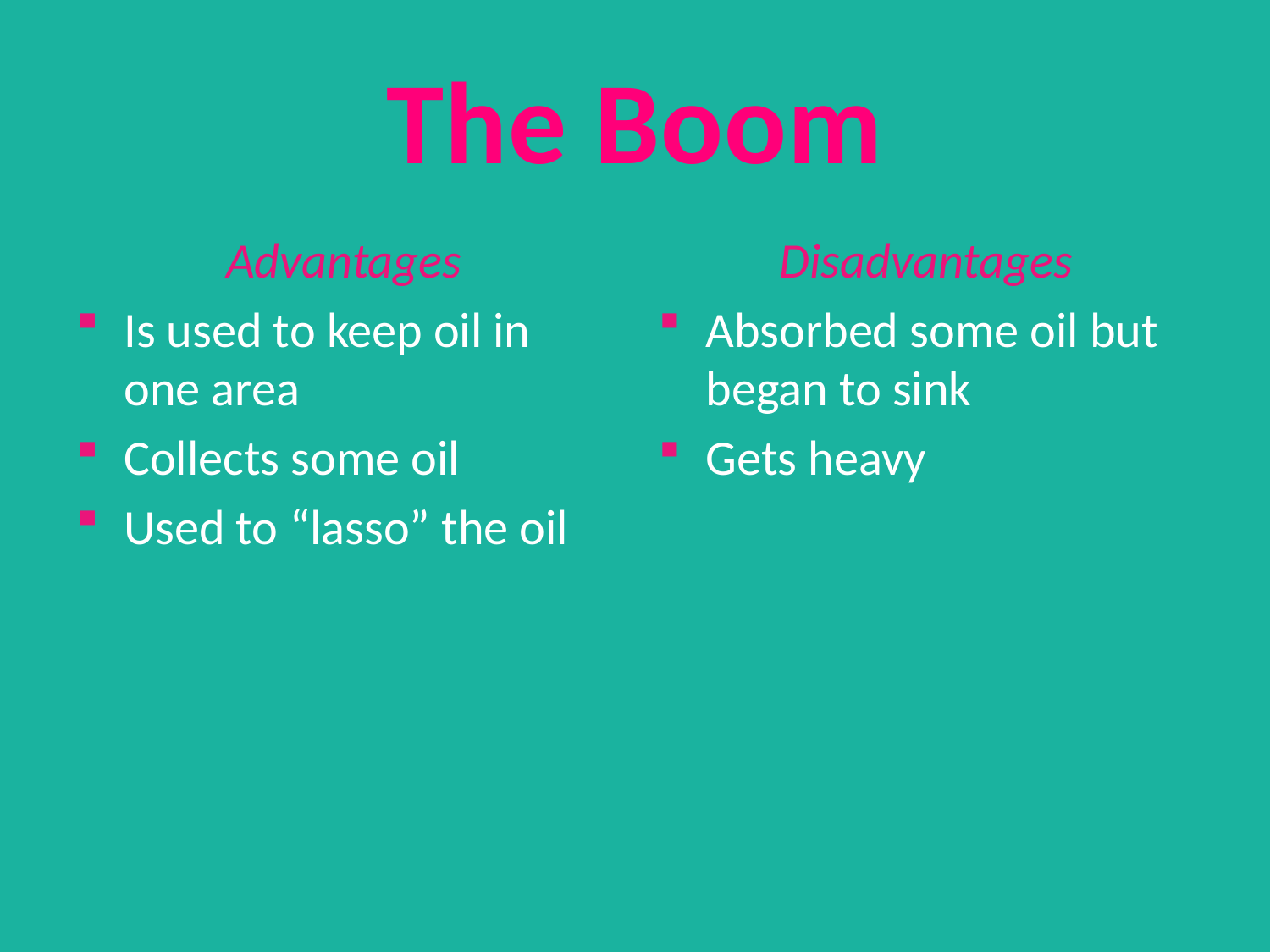

# The Boom
Advantages
Is used to keep oil in one area
Collects some oil
Used to “lasso” the oil

Disadvantages
Absorbed some oil but began to sink
Gets heavy